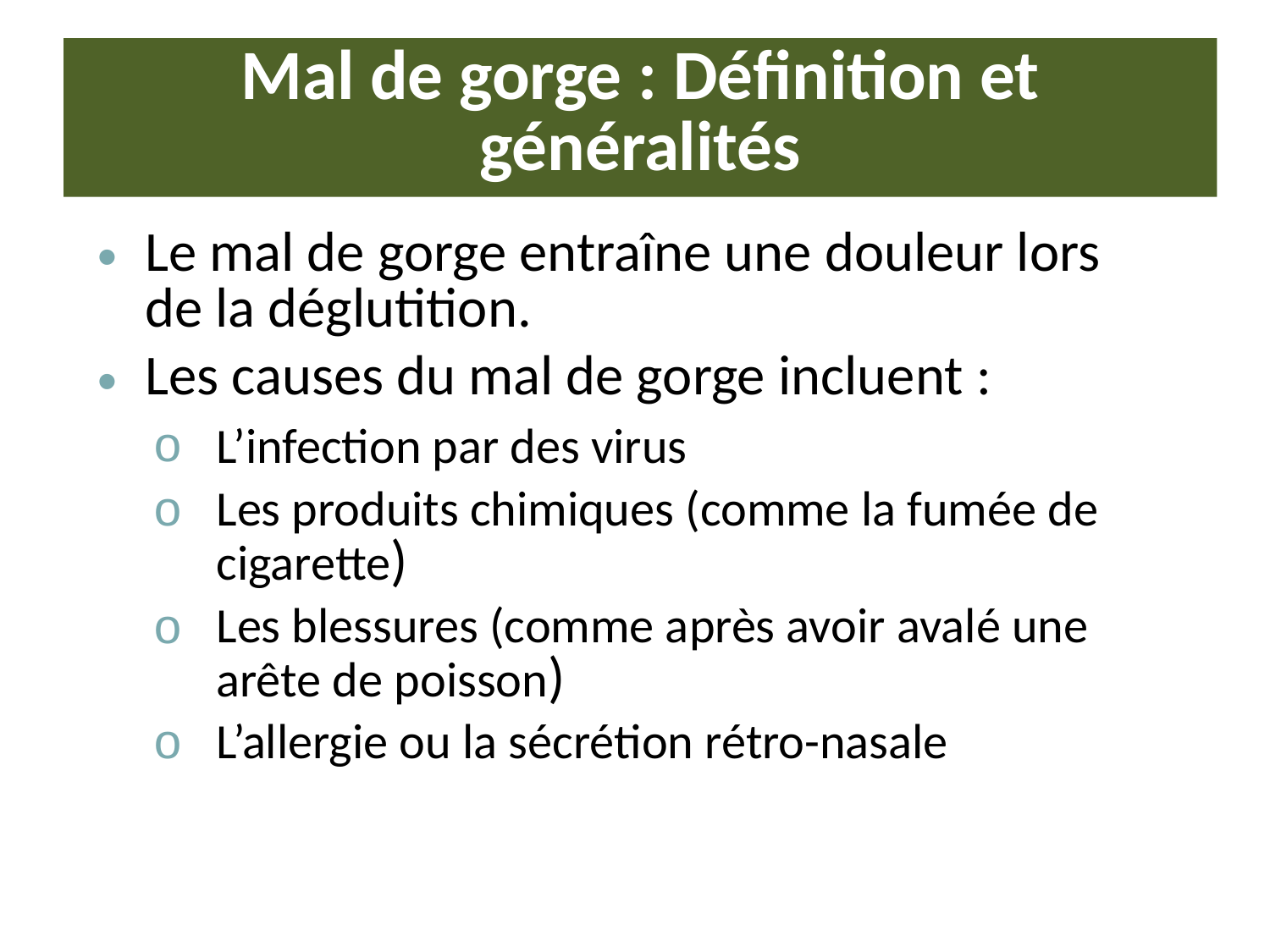

# Mal de gorge : Définition et généralités
Le mal de gorge entraîne une douleur lors de la déglutition.
Les causes du mal de gorge incluent :
L’infection par des virus
Les produits chimiques (comme la fumée de cigarette)
Les blessures (comme après avoir avalé une arête de poisson)
L’allergie ou la sécrétion rétro-nasale